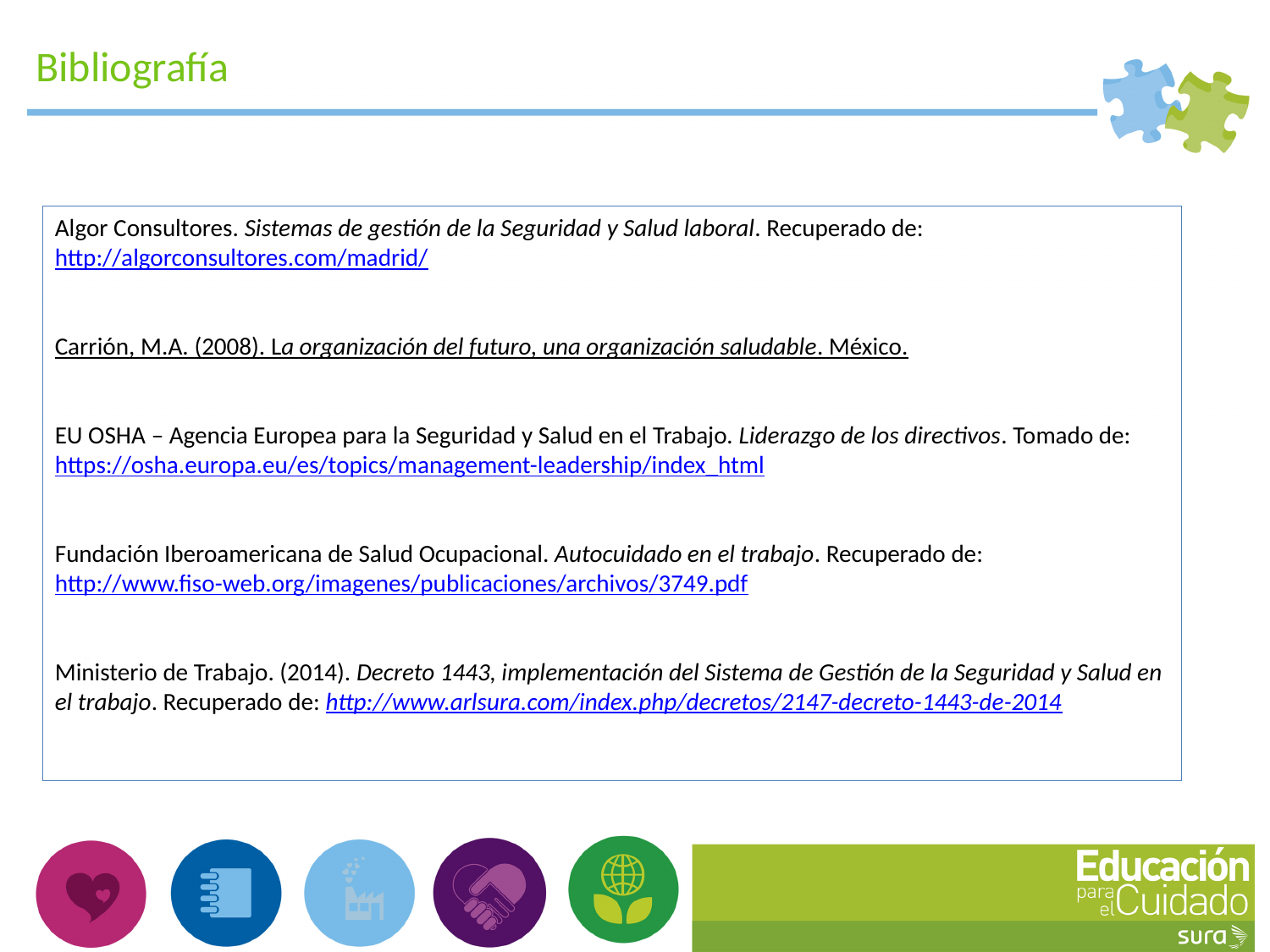

Bibliografía
Algor Consultores. Sistemas de gestión de la Seguridad y Salud laboral. Recuperado de: http://algorconsultores.com/madrid/

Carrión, M.A. (2008). La organización del futuro, una organización saludable. México.

EU OSHA – Agencia Europea para la Seguridad y Salud en el Trabajo. Liderazgo de los directivos. Tomado de: https://osha.europa.eu/es/topics/management-leadership/index_html

Fundación Iberoamericana de Salud Ocupacional. Autocuidado en el trabajo. Recuperado de: http://www.fiso-web.org/imagenes/publicaciones/archivos/3749.pdf

Ministerio de Trabajo. (2014). Decreto 1443, implementación del Sistema de Gestión de la Seguridad y Salud en el trabajo. Recuperado de: http://www.arlsura.com/index.php/decretos/2147-decreto-1443-de-2014